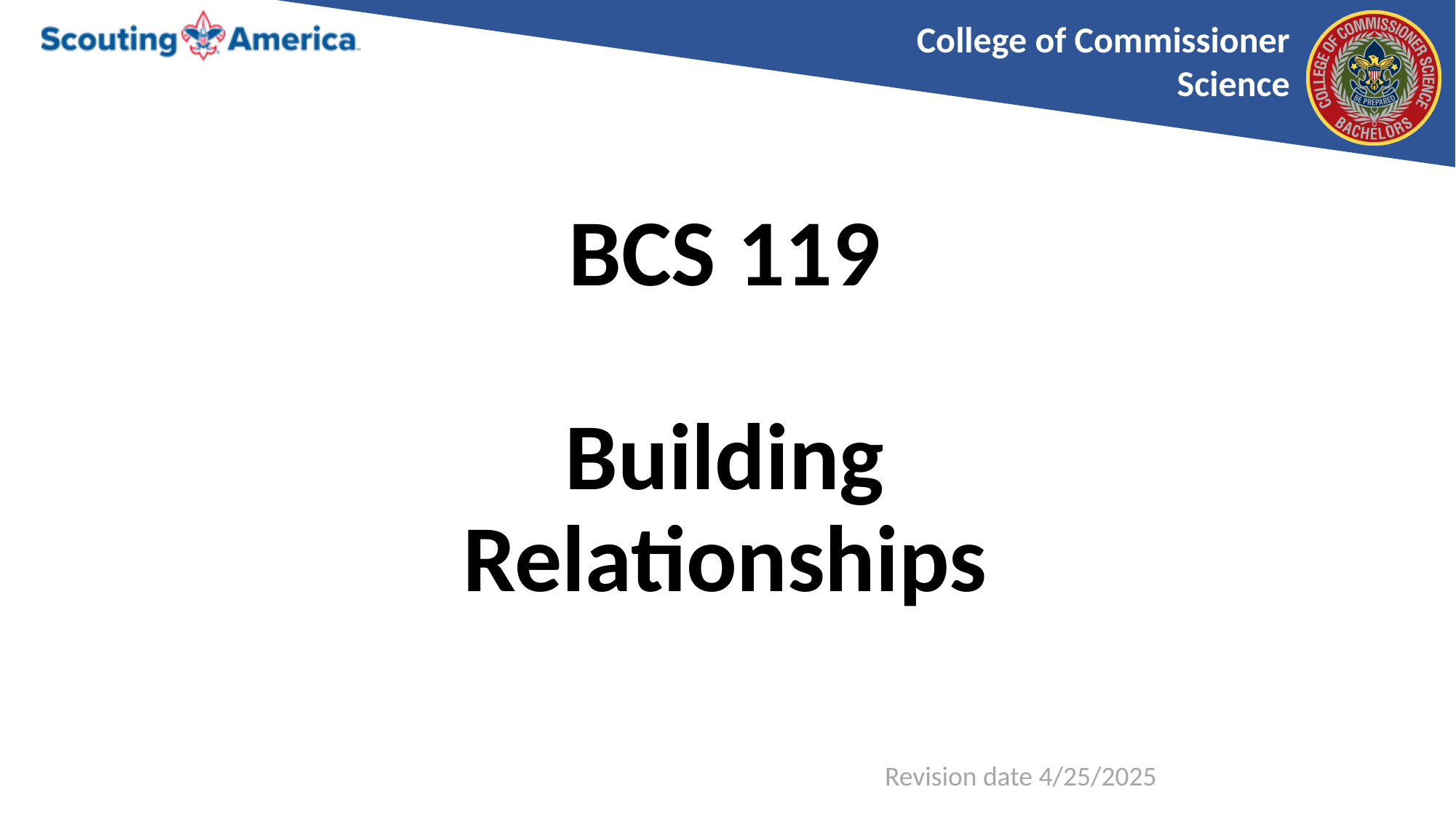

# BCS 119 Building Relationships
Revision date 4/25/2025